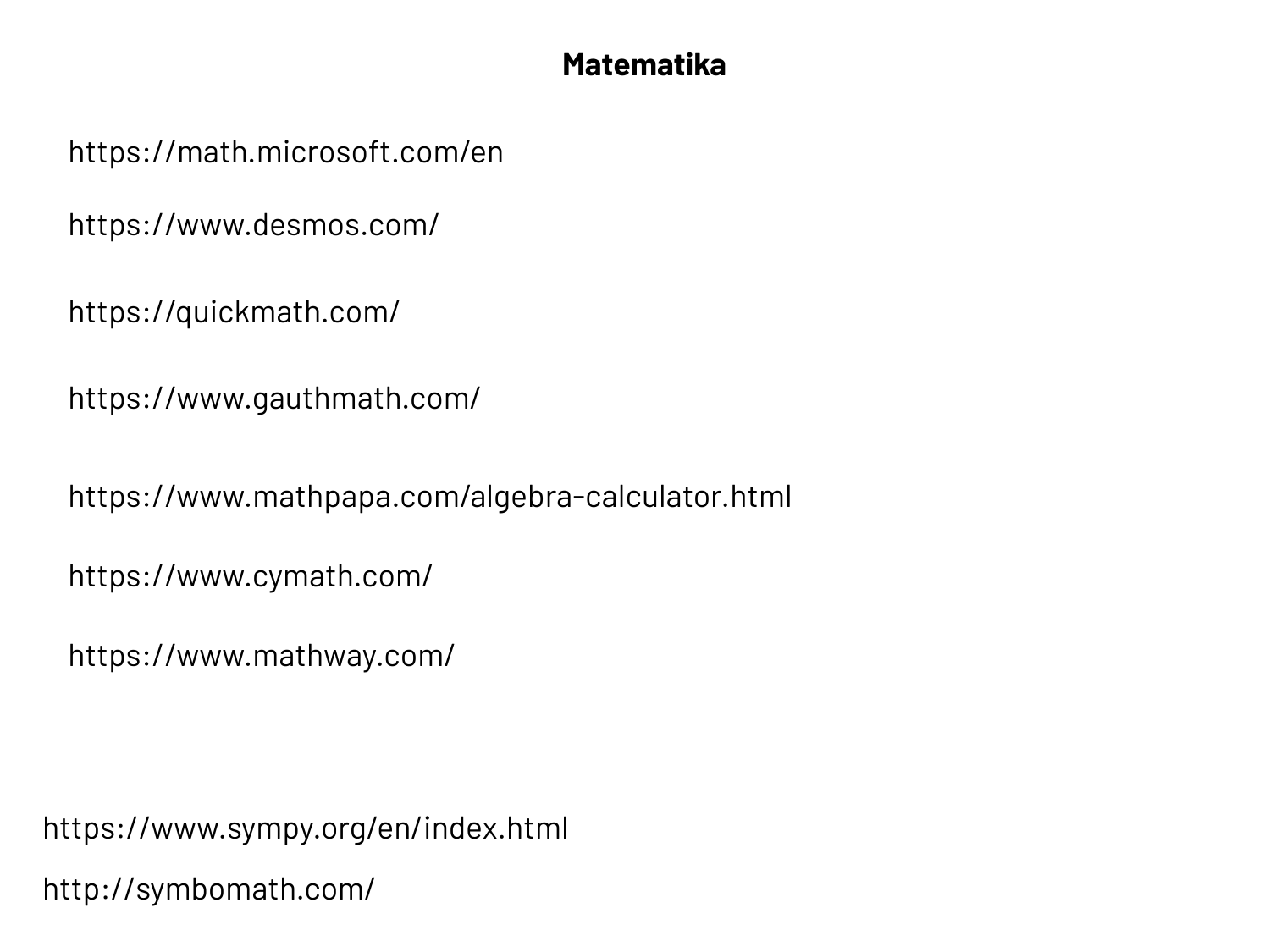

Matematika
https://math.microsoft.com/en
https://www.desmos.com/
https://quickmath.com/
https://www.gauthmath.com/
https://www.mathpapa.com/algebra-calculator.html
https://www.cymath.com/
https://www.mathway.com/
https://www.sympy.org/en/index.html
http://symbomath.com/